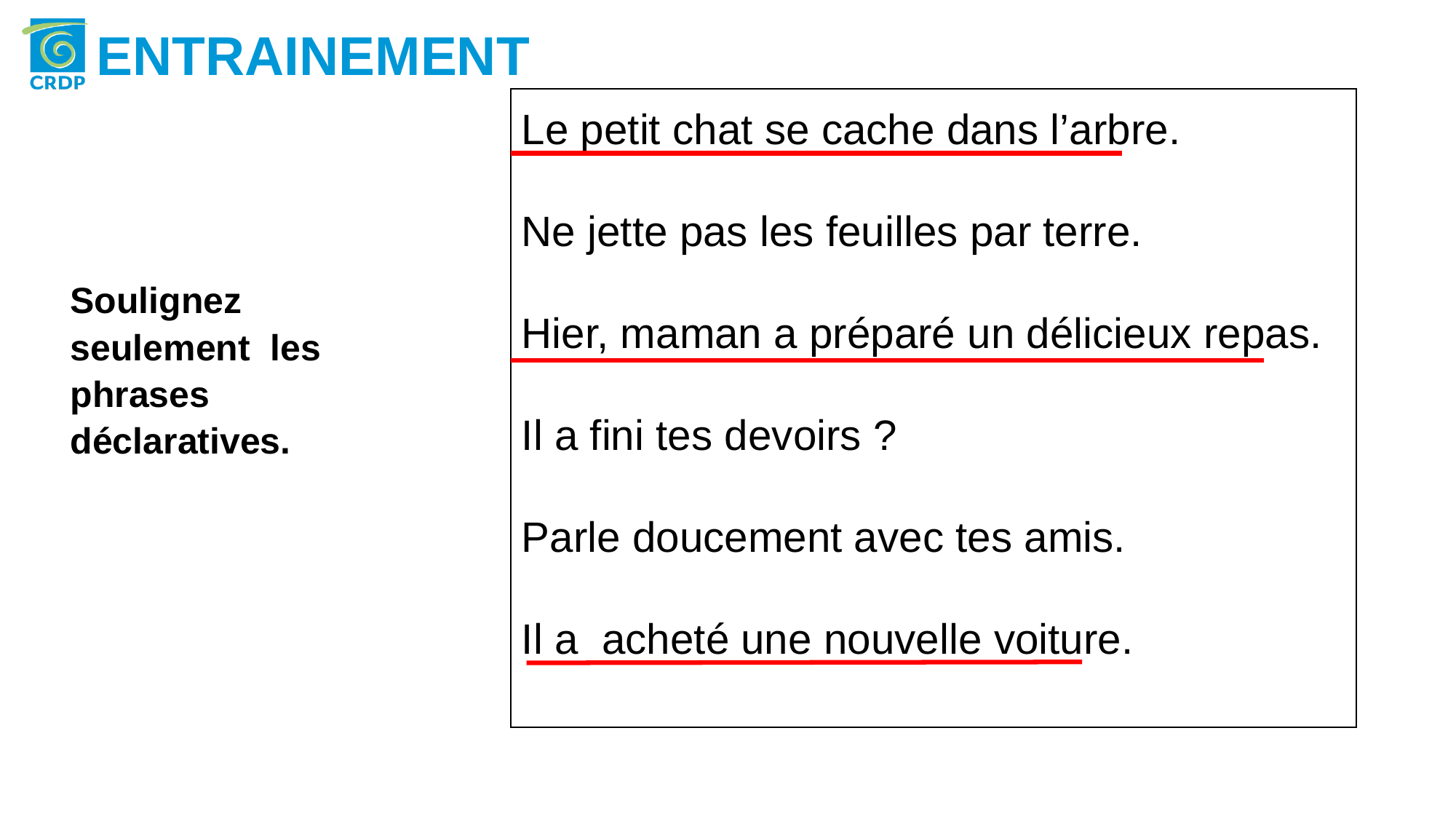

ENTRAINEMENT
Le petit chat se cache dans l’arbre.

Ne jette pas les feuilles par terre.

Hier, maman a préparé un délicieux repas.

Il a fini tes devoirs ?

Parle doucement avec tes amis.

Il a  acheté une nouvelle voiture.

Soulignez seulement  les phrases déclaratives.